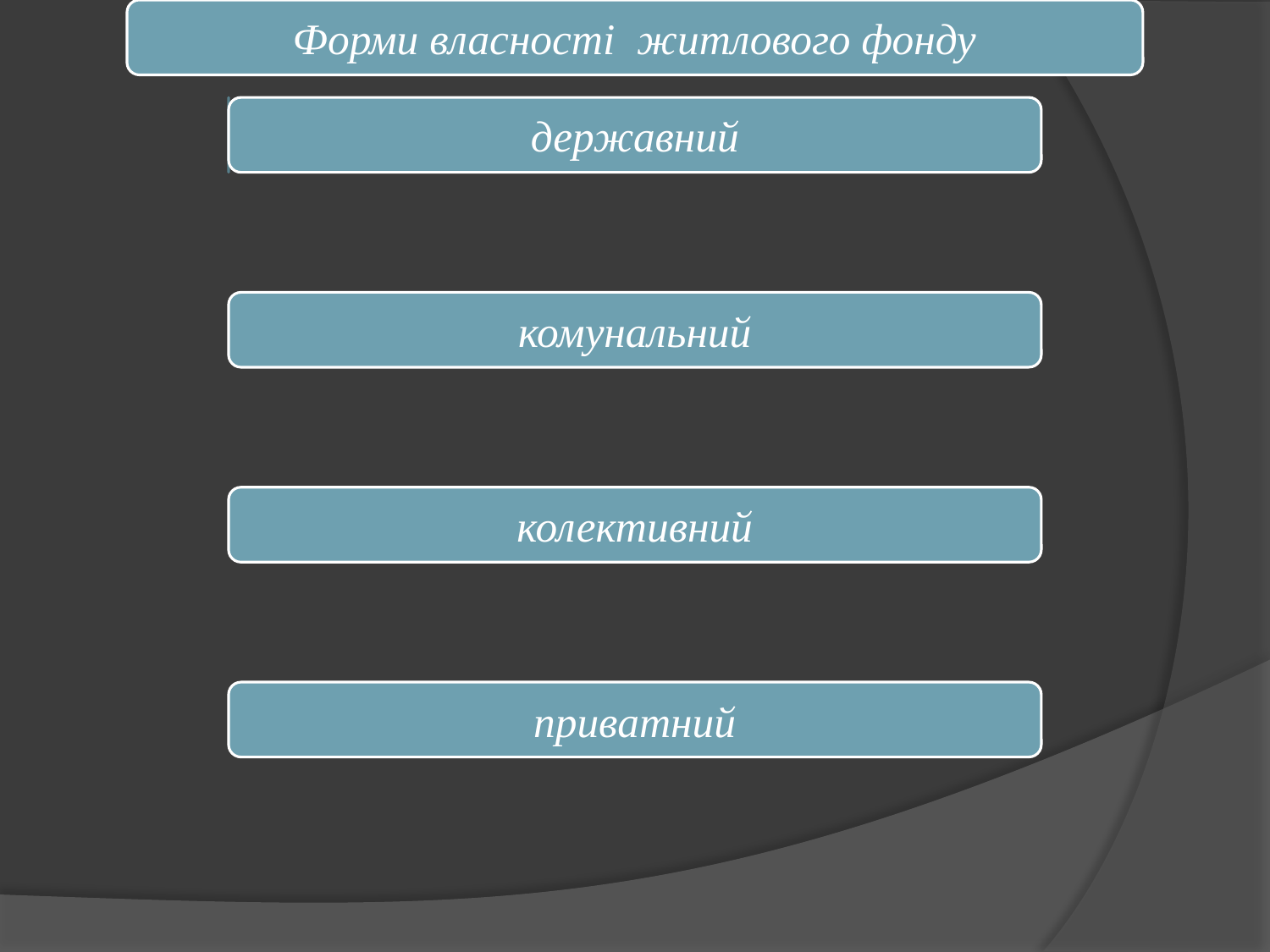

Форми власності  житлового фонду
державний
приватний
колективний
комунальний